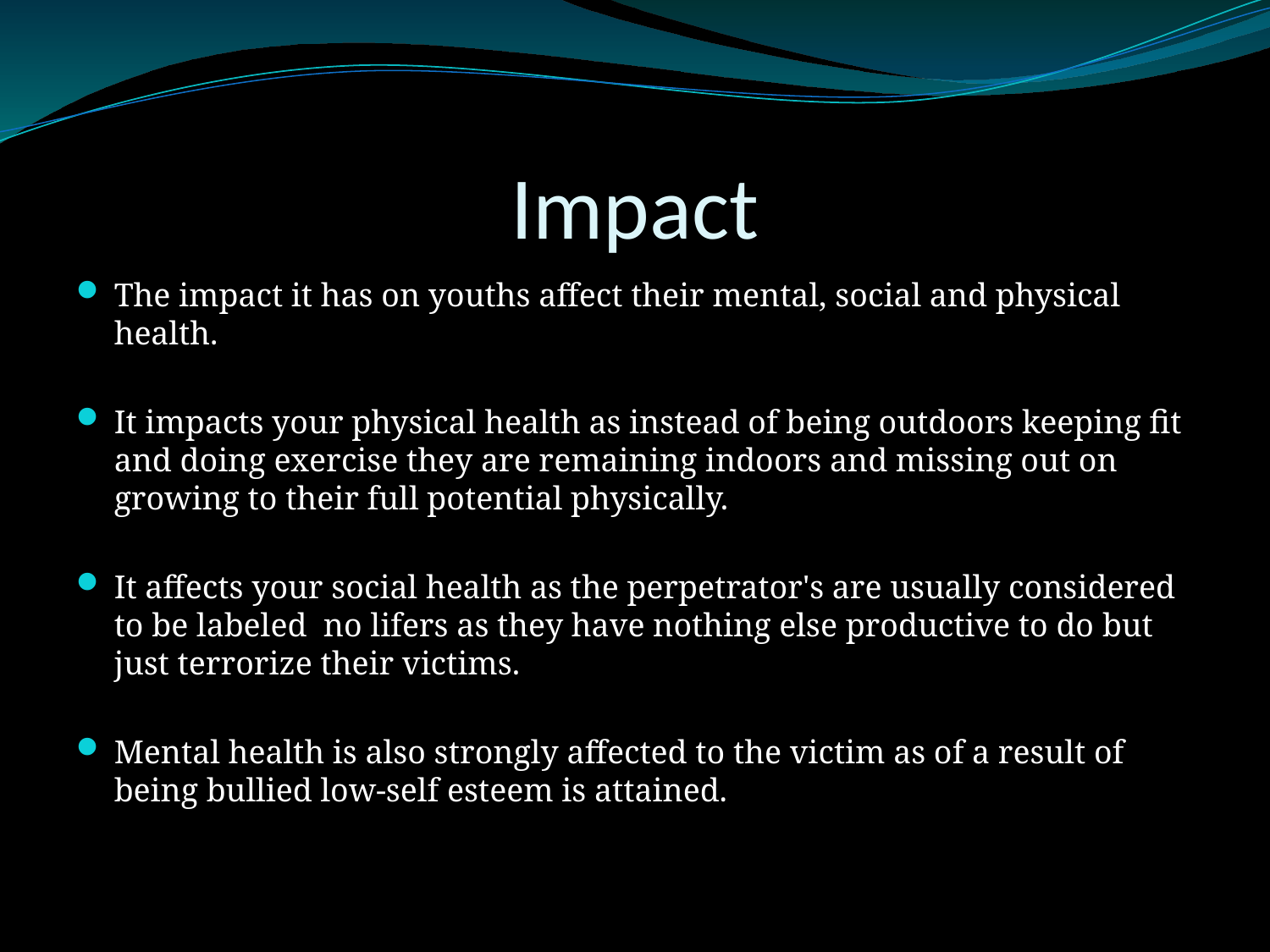

# Impact
The impact it has on youths affect their mental, social and physical health.

It impacts your physical health as instead of being outdoors keeping fit and doing exercise they are remaining indoors and missing out on growing to their full potential physically.

It affects your social health as the perpetrator's are usually considered to be labeled  no lifers as they have nothing else productive to do but just terrorize their victims.

Mental health is also strongly affected to the victim as of a result of being bullied low-self esteem is attained.